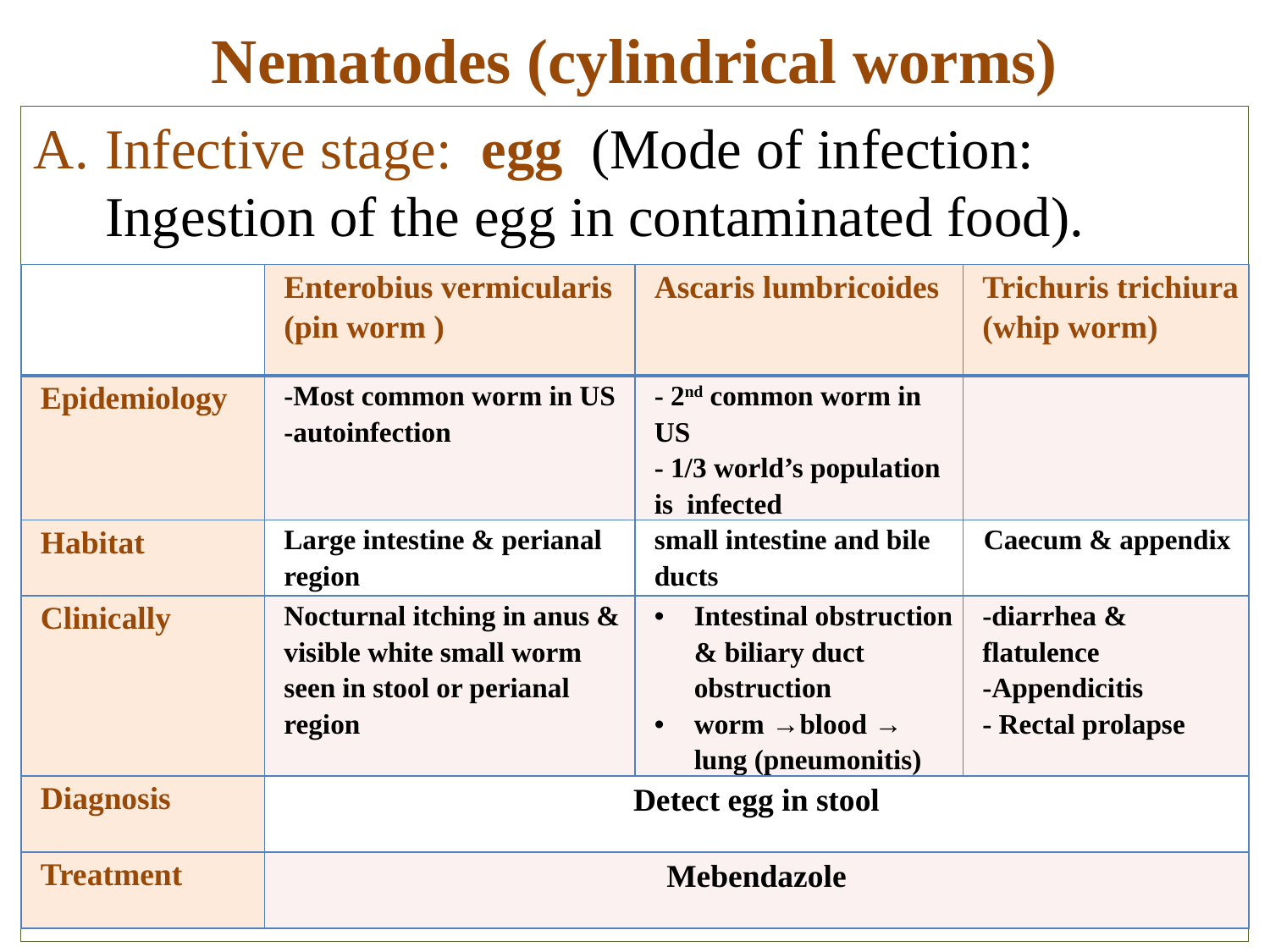

# Nematodes (cylindrical worms)
Infective stage:  egg  (Mode of infection: Ingestion of the egg in contaminated food).

|  | Enterobius vermicularis (pin worm ) | Ascaris lumbricoides | Trichuris trichiura (whip worm) |
| --- | --- | --- | --- |
| Epidemiology | -Most common worm in US -autoinfection | - 2nd common worm in US - 1/3 world’s population is infected |  |
| Habitat | Large intestine & perianal region | small intestine and bile ducts | Caecum & appendix |
| Clinically | Nocturnal itching in anus & visible white small worm seen in stool or perianal region | Intestinal obstruction & biliary duct obstruction worm →blood → lung (pneumonitis) | -diarrhea & flatulence -Appendicitis - Rectal prolapse |
| Diagnosis | Detect egg in stool |  |  |
| Treatment | Mebendazole |  |  |